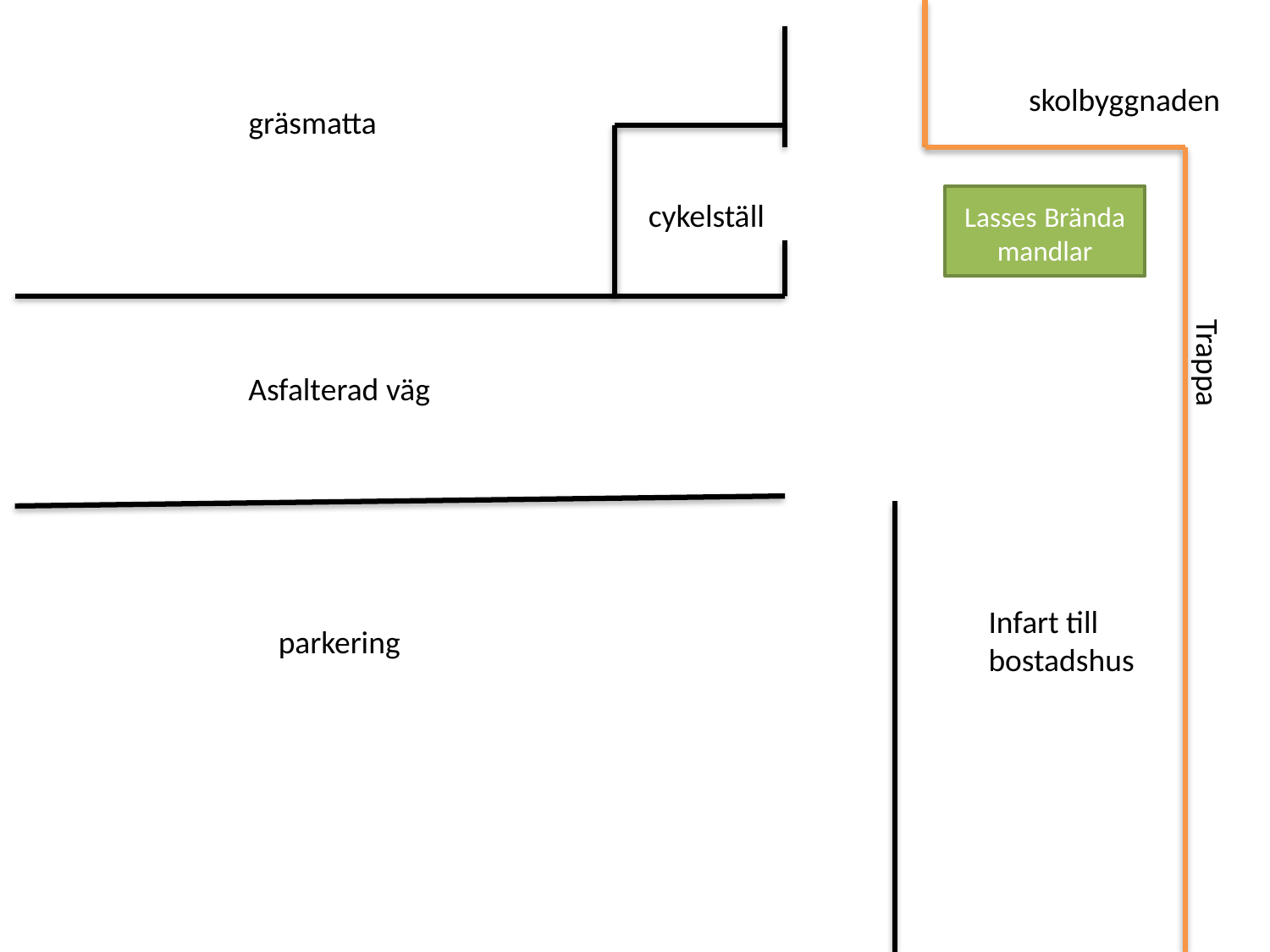

skolbyggnaden
gräsmatta
Lasses Brända mandlar
cykelställ
Trappa
Asfalterad väg
Infart till
bostadshus
parkering